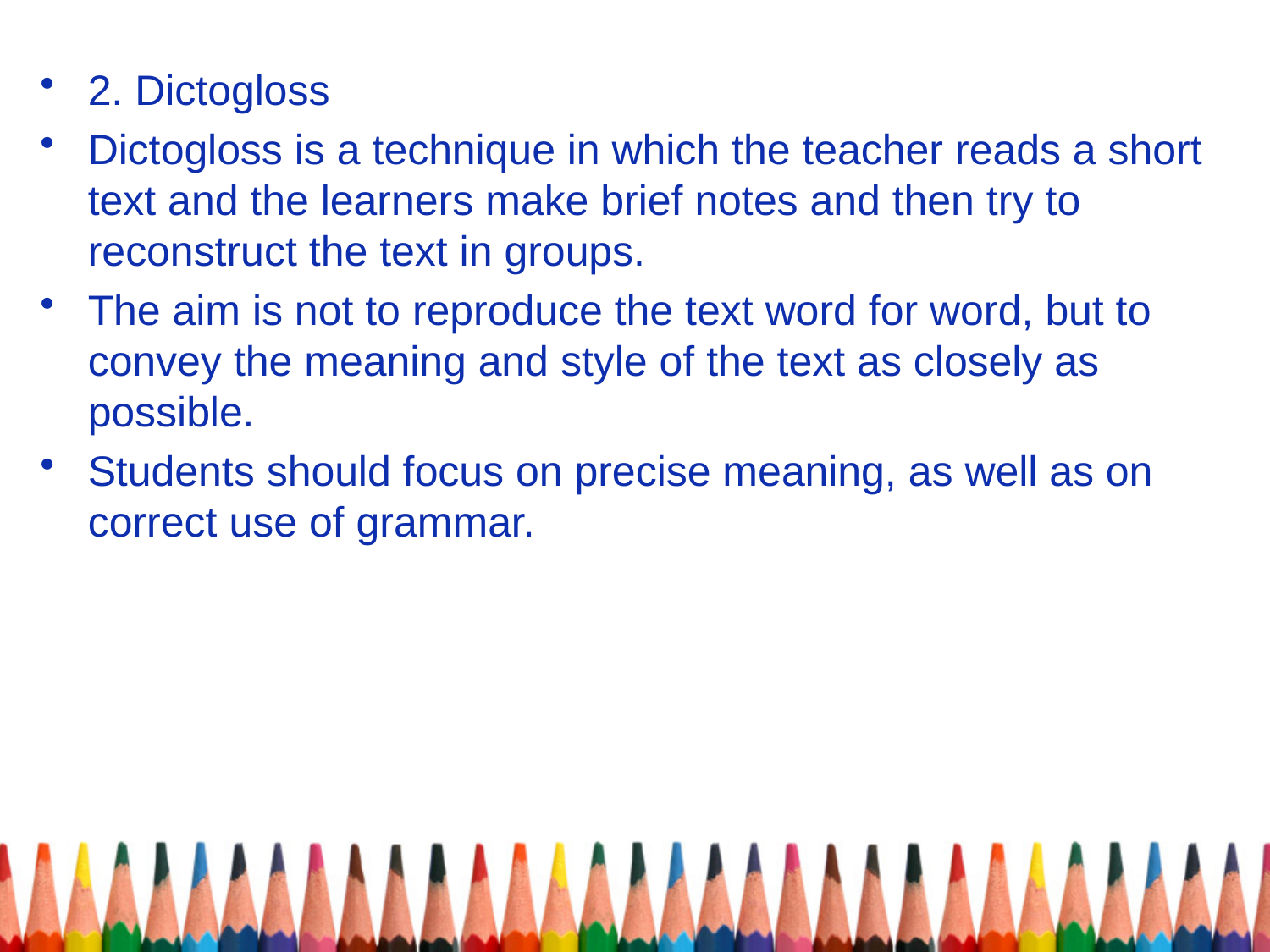

2. Dictogloss
Dictogloss is a technique in which the teacher reads a short text and the learners make brief notes and then try to reconstruct the text in groups.
The aim is not to reproduce the text word for word, but to convey the meaning and style of the text as closely as possible.
Students should focus on precise meaning, as well as on correct use of grammar.